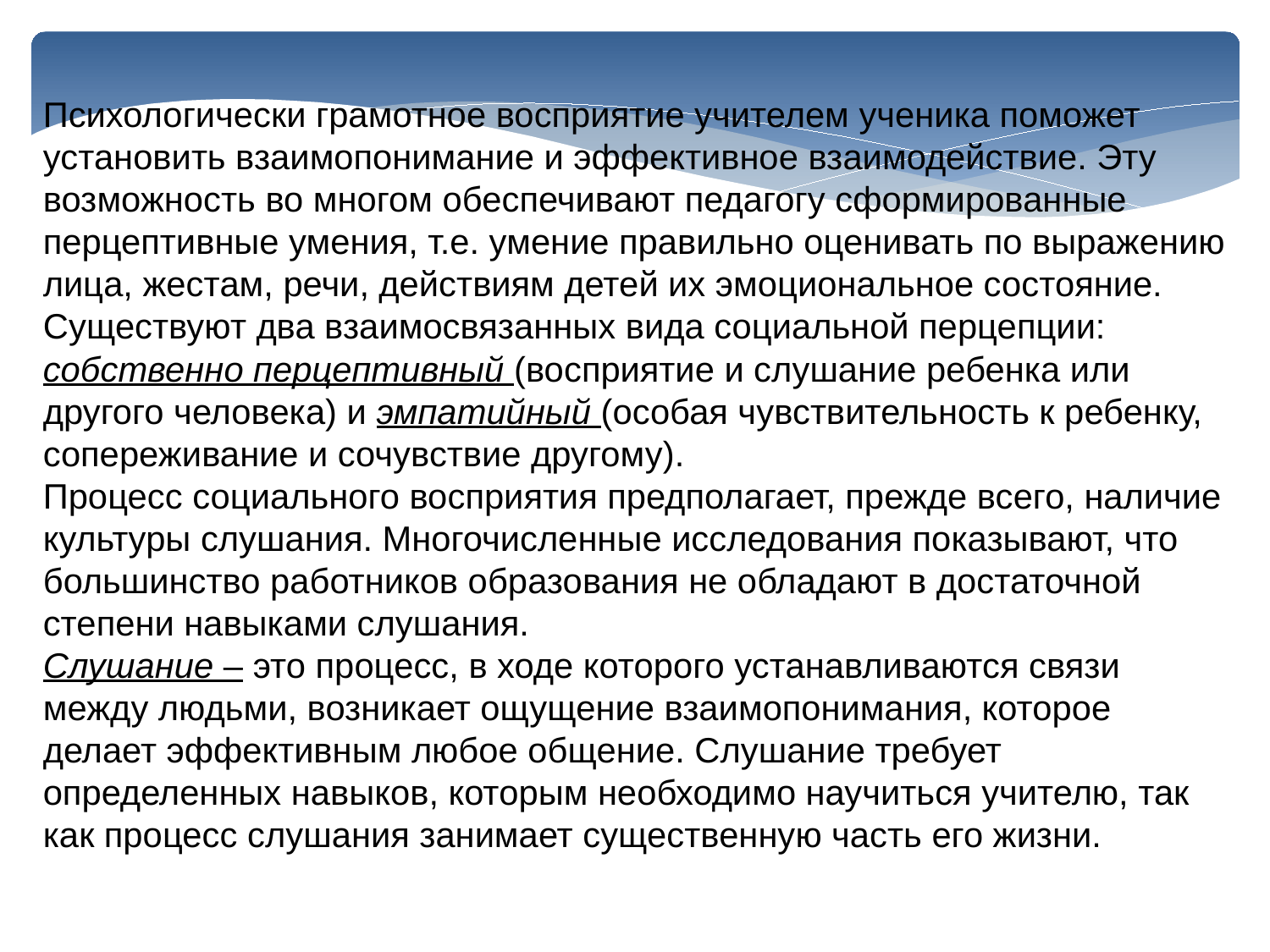

Психологически грамотное восприятие учителем ученика поможет установить взаимопонимание и эффективное взаимодействие. Эту возможность во многом обеспечивают педагогу сформированные перцептивные умения, т.е. умение правильно оценивать по выражению лица, жестам, речи, действиям детей их эмоциональное состояние. Существуют два взаимосвязанных вида социальной перцепции: собственно перцептивный (восприятие и слушание ребенка или другого человека) и эмпатийный (особая чувствительность к ребенку, сопереживание и сочувствие другому).
Процесс социального восприятия предполагает, прежде всего, наличие культуры слушания. Многочисленные исследования показывают, что большинство работников образования не обладают в достаточной степени навыками слушания.
Слушание – это процесс, в ходе которого устанавливаются связи между людьми, возникает ощущение взаимопонимания, которое делает эффективным любое общение. Слушание требует определенных навыков, которым необходимо научиться учителю, так как процесс слушания занимает существенную часть его жизни.